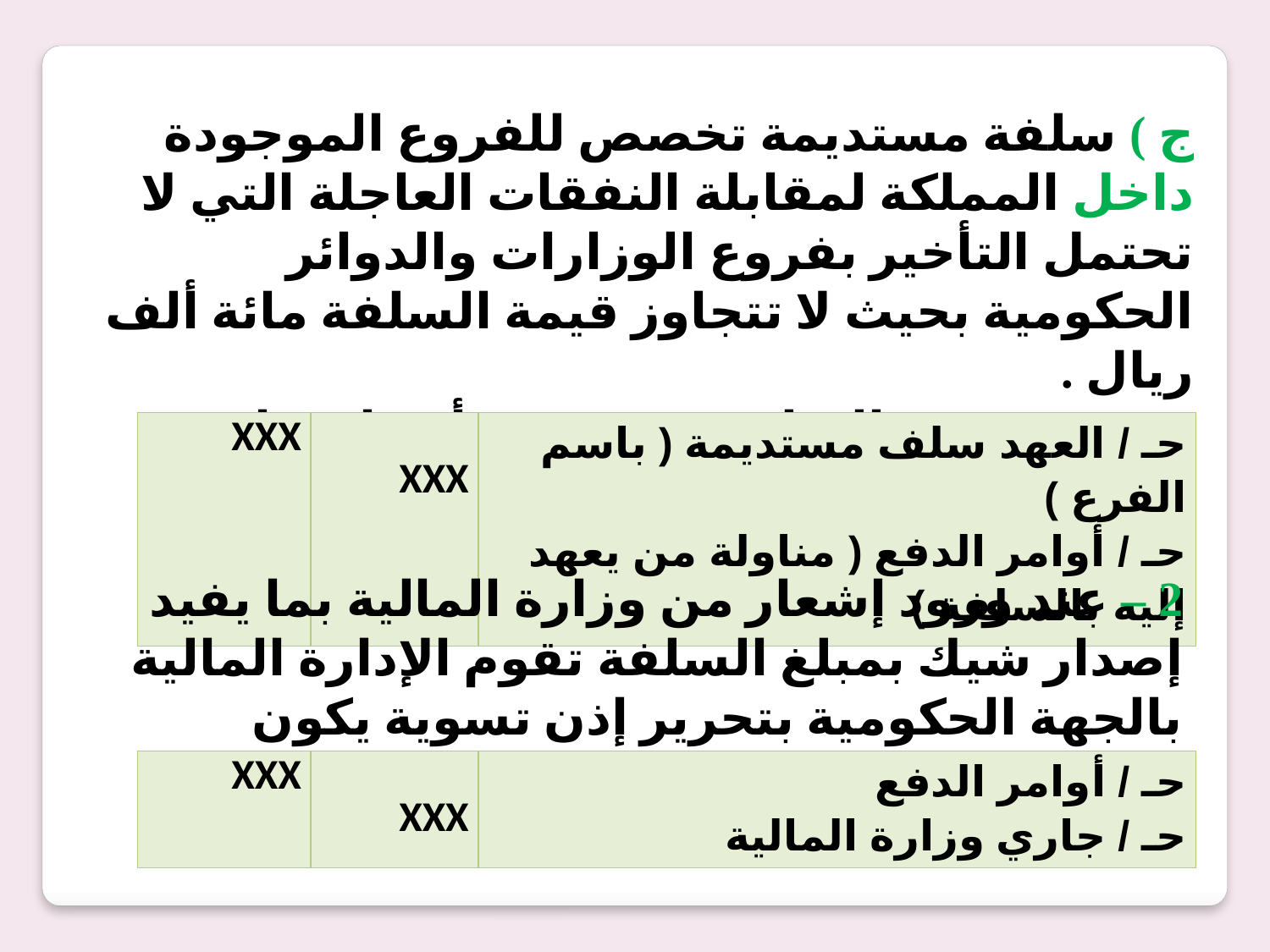

ج ) سلفة مستديمة تخصص للفروع الموجودة داخل المملكة لمقابلة النفقات العاجلة التي لا تحتمل التأخير بفروع الوزارات والدوائر الحكومية بحيث لا تتجاوز قيمة السلفة مائة ألف ريال .
1 - عند صرف السلفة يتم تحرير أمر اعتماد صرف يكون القيد من واقعه :

| XXX | XXX | حـ / العهد سلف مستديمة ( باسم الفرع ) حـ / أوامر الدفع ( مناولة من يعهد إليه بالسلفة ) |
| --- | --- | --- |
2 – عند ورود إشعار من وزارة المالية بما يفيد إصدار شيك بمبلغ السلفة تقوم الإدارة المالية بالجهة الحكومية بتحرير إذن تسوية يكون القيد من واقعه :

| XXX | XXX | حـ / أوامر الدفع حـ / جاري وزارة المالية |
| --- | --- | --- |